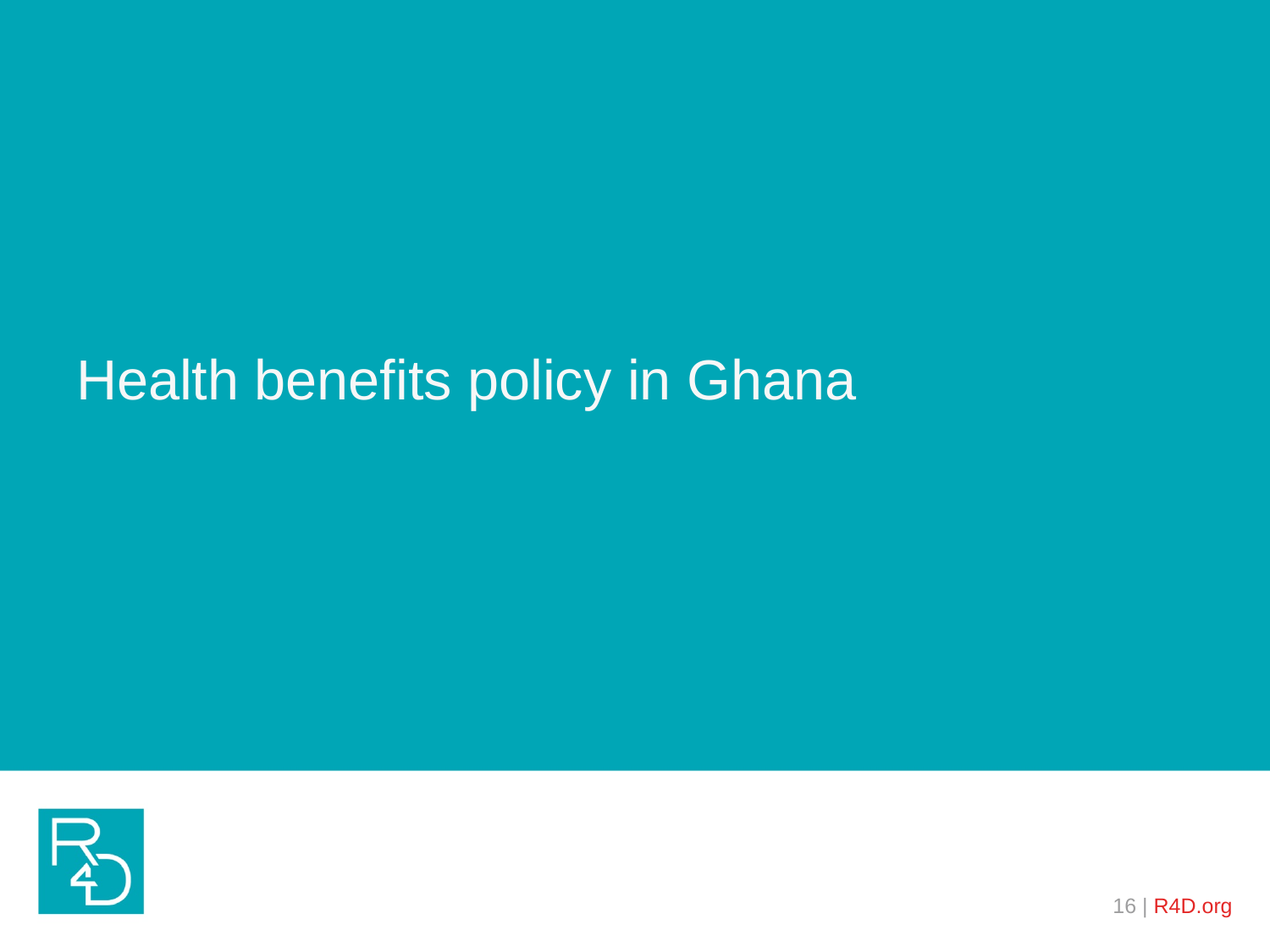

# Health benefits policy in Ghana
16 | R4D.org